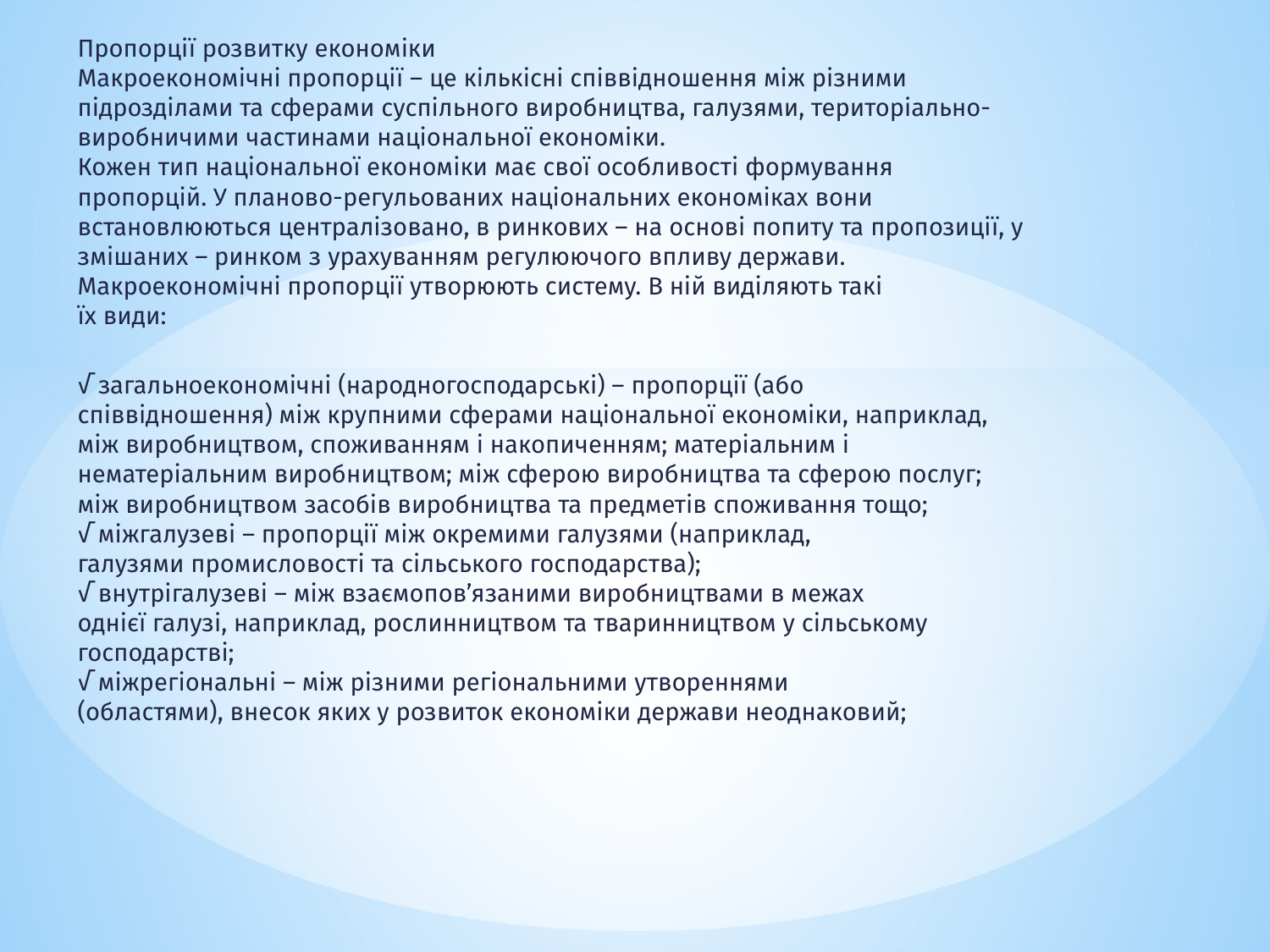

Пропорції розвитку економіки
Макроекономічні пропорції – це кількісні співвідношення між різними
підрозділами та сферами суспільного виробництва, галузями, територіально-
виробничими частинами національної економіки.
Кожен тип національної економіки має свої особливості формування
пропорцій. У планово-регульованих національних економіках вони
встановлюються централізовано, в ринкових – на основі попиту та пропозиції, у
змішаних – ринком з урахуванням регулюючого впливу держави.
Макроекономічні пропорції утворюють систему. В ній виділяють такі
їх види:
√ загальноекономічні (народногосподарські) – пропорції (або
співвідношення) між крупними сферами національної економіки, наприклад,
між виробництвом, споживанням і накопиченням; матеріальним і
нематеріальним виробництвом; між сферою виробництва та сферою послуг;
між виробництвом засобів виробництва та предметів споживання тощо;
√ міжгалузеві – пропорції між окремими галузями (наприклад,
галузями промисловості та сільського господарства);
√ внутрігалузеві – між взаємопов’язаними виробництвами в межах
однієї галузі, наприклад, рослинництвом та тваринництвом у сільському
господарстві;
√ міжрегіональні – між різними регіональними утвореннями
(областями), внесок яких у розвиток економіки держави неоднаковий;